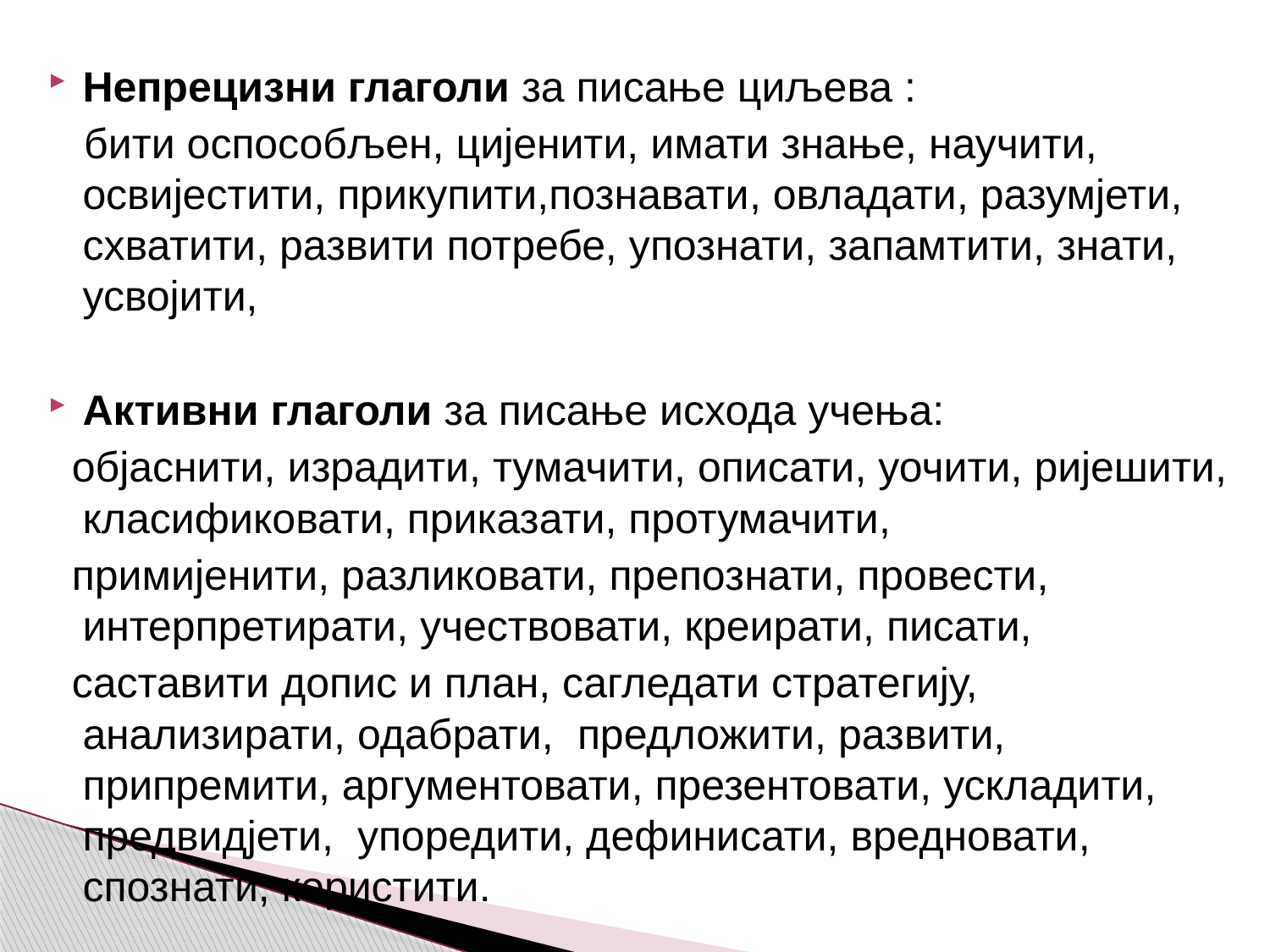

Непрецизни глаголи за писање циљева :
   бити оспособљен, цијенити, имати знање, научити, освијестити, прикупити,познавати, овладати, разумјети, схватити, развити потребе, упознати, запамтити, знати, усвојити,

Активни глаголи за писање исхода учења:
  објаснити, израдити, тумачити, описати, уочити, ријешити, класификовати, приказати, протумачити,
  примијенити, разликовати, препознати, провести, интерпретирати, учествовати, креирати, писати,
  саставити допис и план, сагледати стратегију, анализирати, одабрати,  предложити, развити, припремити, аргументовати, презентовати, ускладити, предвидјети,  упоредити, дефинисати, вредновати, спознати, користити.